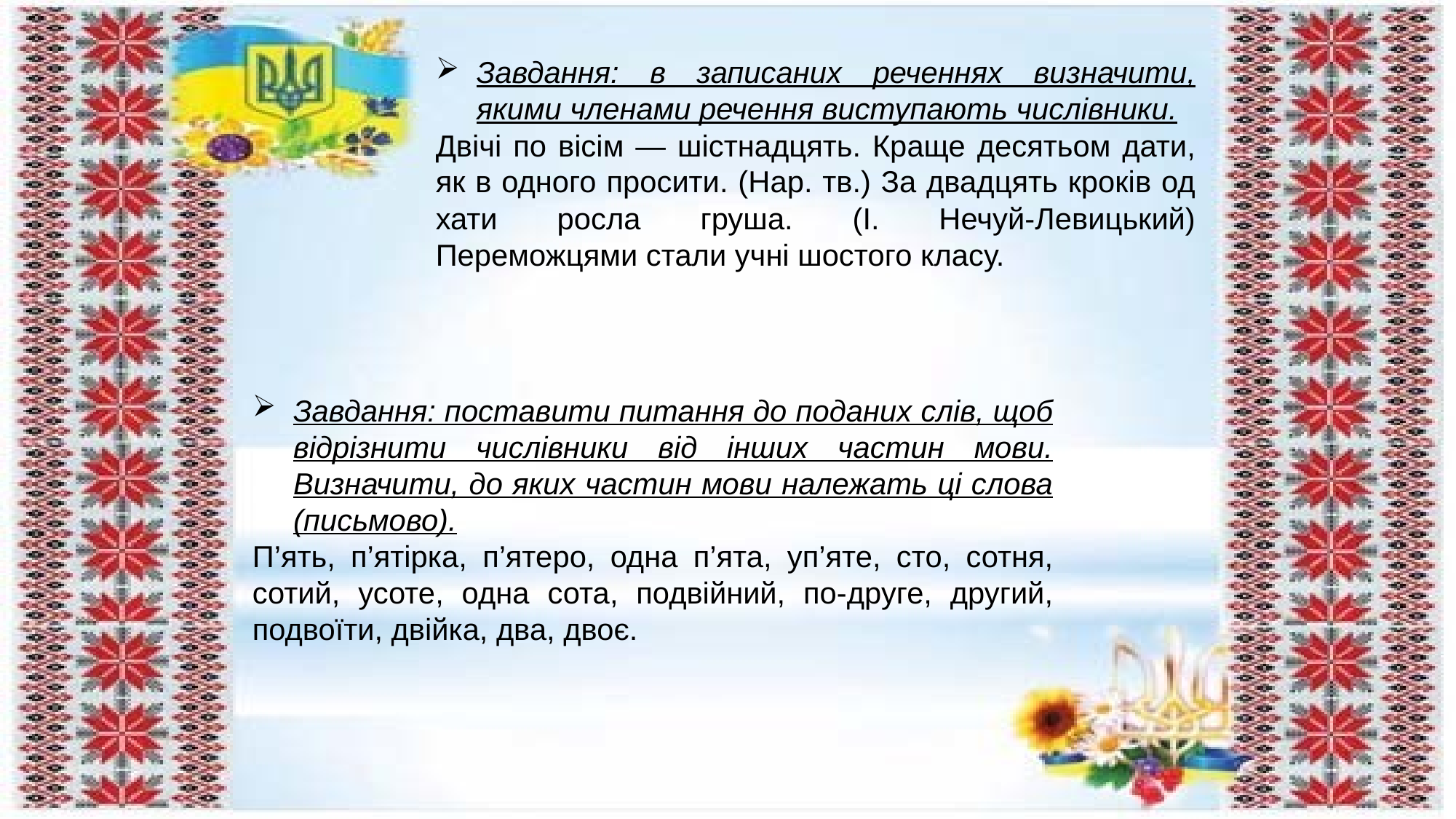

Завдання: в записаних реченнях визначити, якими членами речення виступають числівники.
Двічі по вісім — шістнадцять. Краще десятьом дати, як в одного просити. (Нар. тв.) За двадцять кроків од хати росла груша. (І. Нечуй-Левицький) Переможцями стали учні шостого класу.

Завдання: поставити питання до поданих слів, щоб відрізнити числівники від інших частин мови. Визначити, до яких частин мови належать ці слова (письмово).
П’ять, п’ятірка, п’ятеро, одна п’ята, уп’яте, сто, сотня, сотий, усоте, одна сота, подвійний, по-друге, другий, подвоїти, двійка, два, двоє.